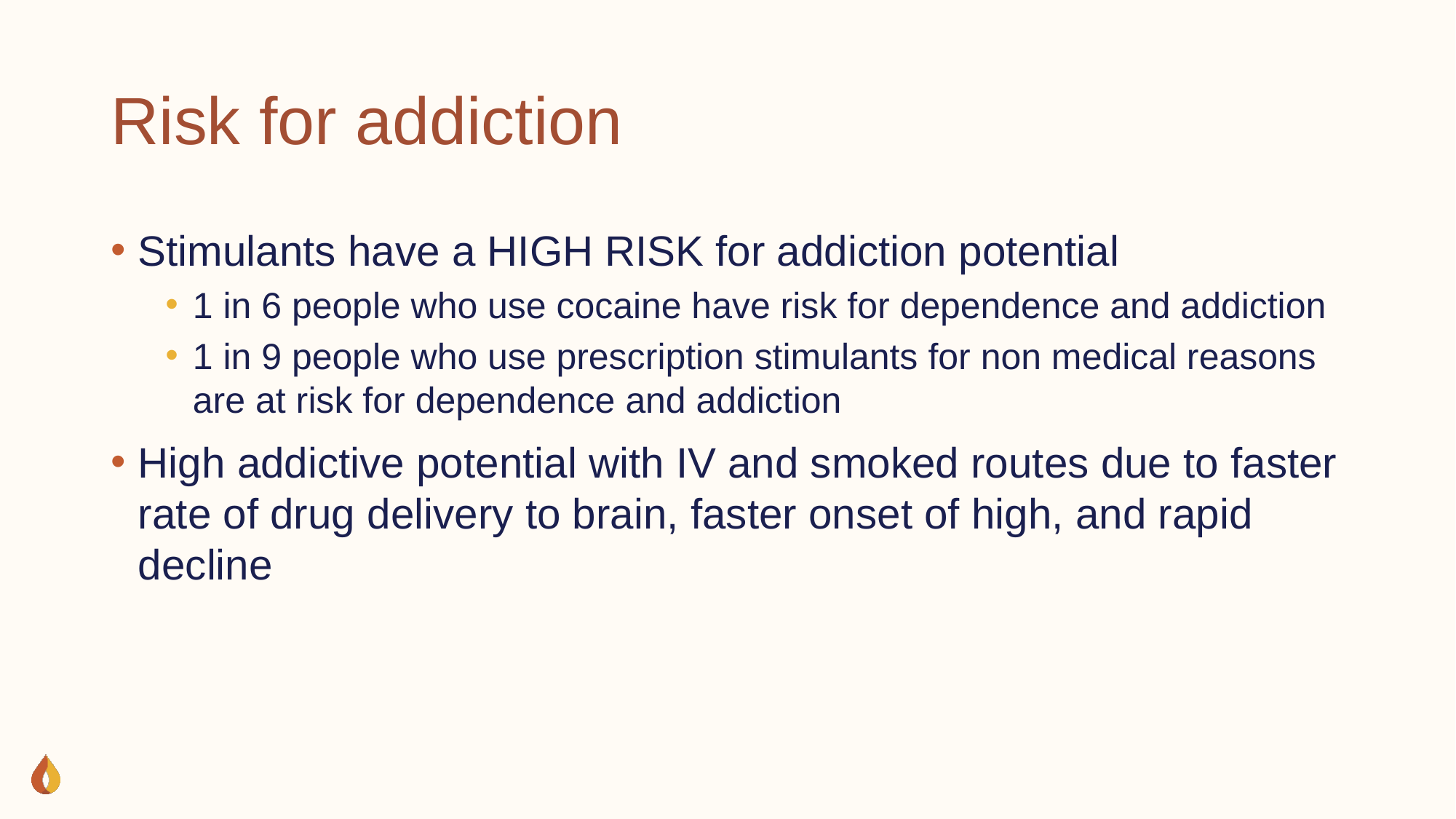

# Risk for addiction
Stimulants have a HIGH RISK for addiction potential
1 in 6 people who use cocaine have risk for dependence and addiction
1 in 9 people who use prescription stimulants for non medical reasons are at risk for dependence and addiction
High addictive potential with IV and smoked routes due to faster rate of drug delivery to brain, faster onset of high, and rapid decline